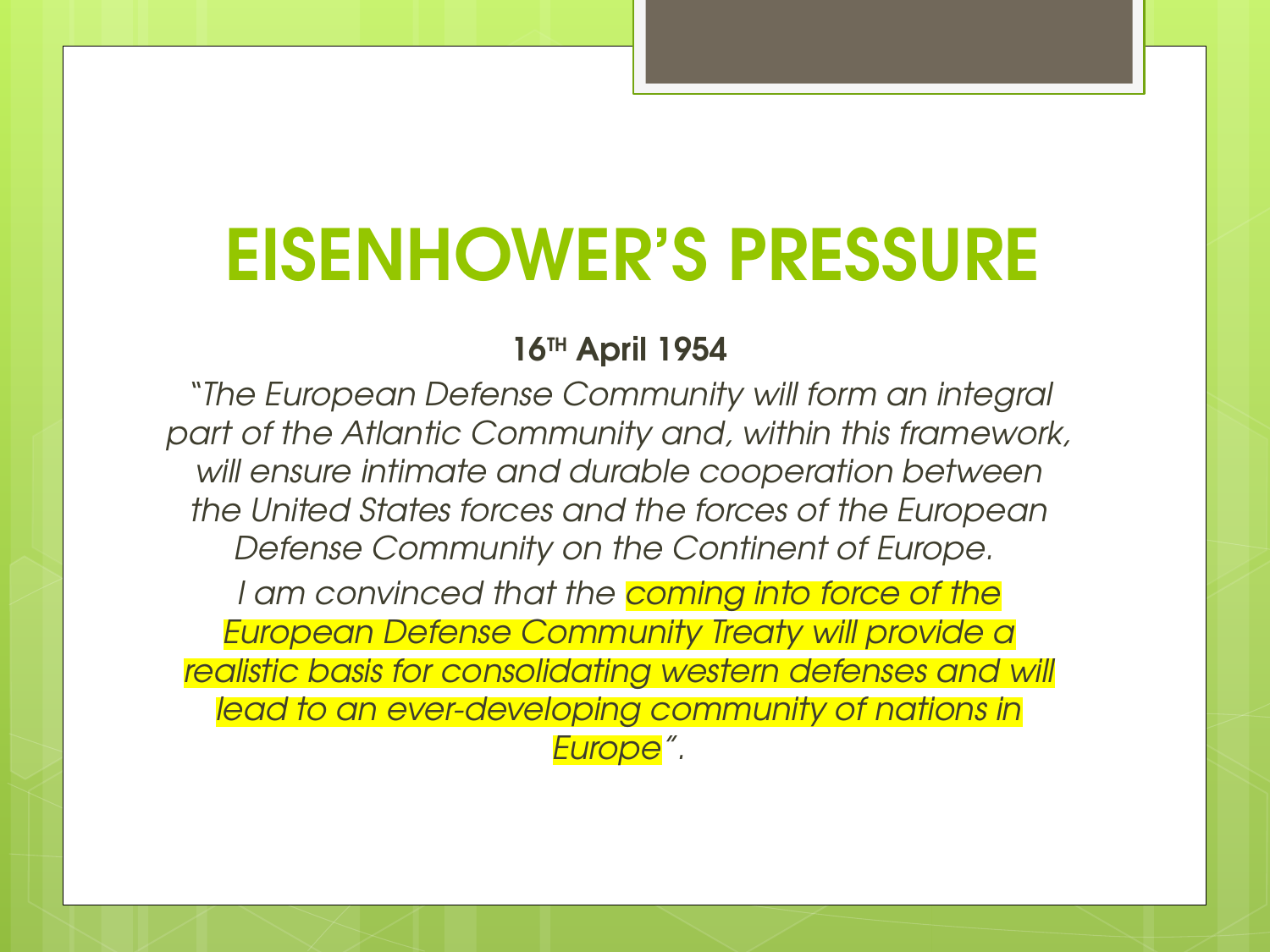

# EISENHOWER’S PRESSURE
16TH April 1954
“The European Defense Community will form an integral part of the Atlantic Community and, within this framework, will ensure intimate and durable cooperation between the United States forces and the forces of the European Defense Community on the Continent of Europe.
I am convinced that the coming into force of the European Defense Community Treaty will provide a realistic basis for consolidating western defenses and will lead to an ever-developing community of nations in Europe”.